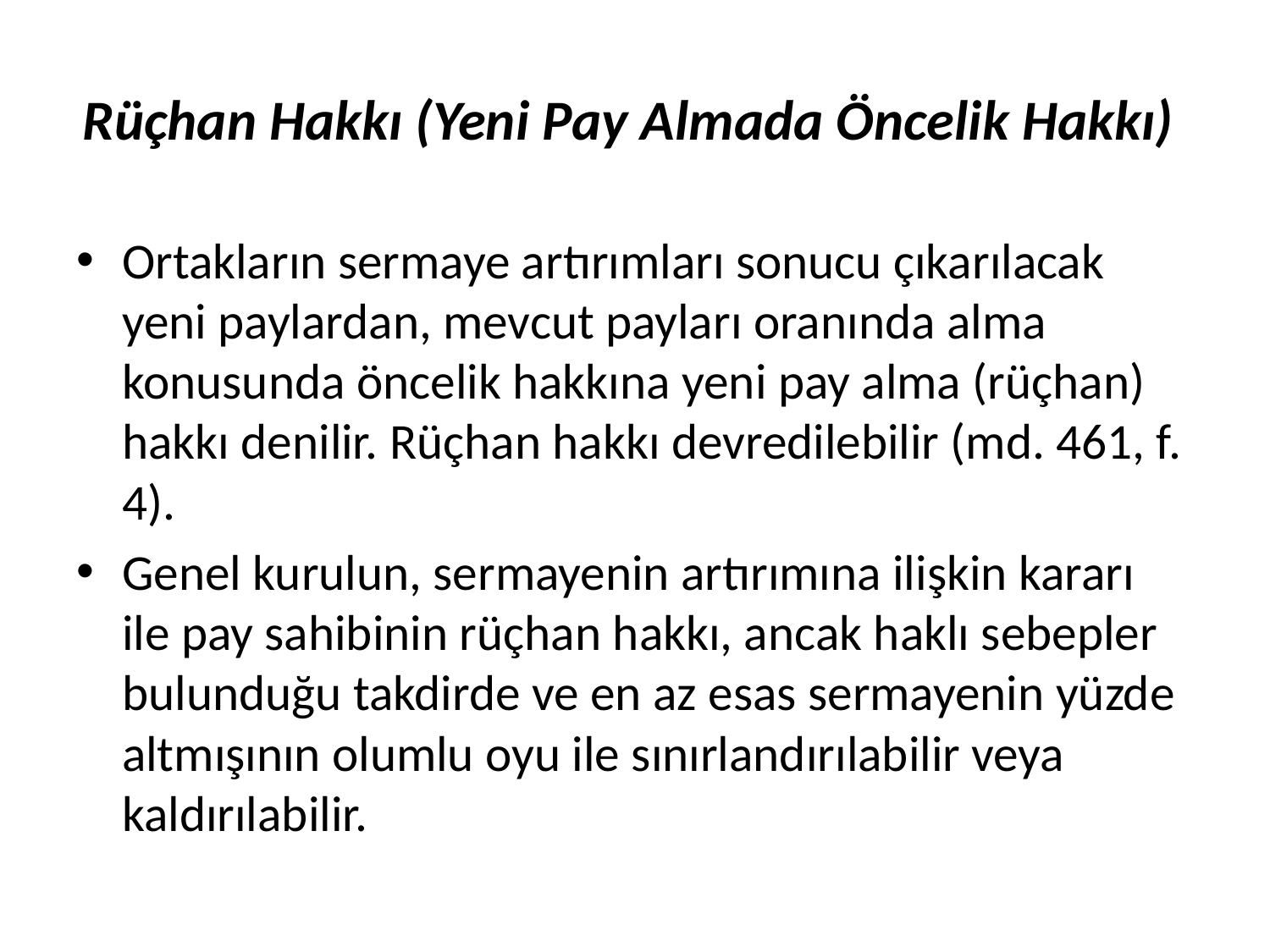

# Rüçhan Hakkı (Yeni Pay Almada Öncelik Hakkı)
Ortakların sermaye artırımları sonucu çıkarılacak yeni paylardan, mevcut payları oranında alma konusunda öncelik hakkına yeni pay alma (rüçhan) hakkı denilir. Rüçhan hakkı devredilebilir (md. 461, f. 4).
Genel kurulun, sermayenin artırımına ilişkin kararı ile pay sahibinin rüçhan hakkı, ancak haklı sebepler bulunduğu takdirde ve en az esas sermayenin yüzde altmışının olumlu oyu ile sınırlandırılabilir veya kaldırılabilir.